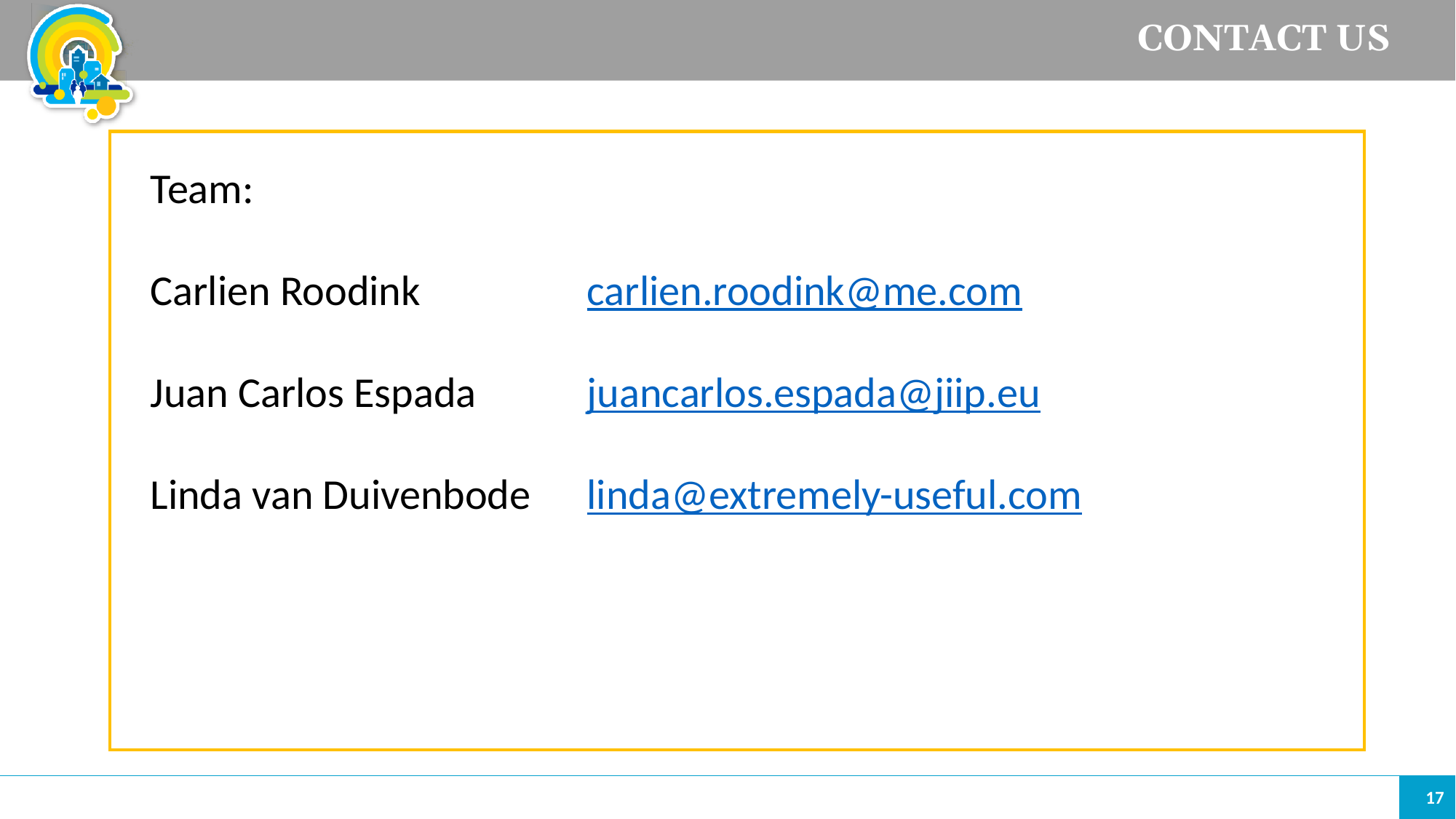

# CONTACT US

Team:

Carlien Roodink 		carlien.roodink@me.com

Juan Carlos Espada 	juancarlos.espada@jiip.eu

Linda van Duivenbode 	linda@extremely-useful.com

17